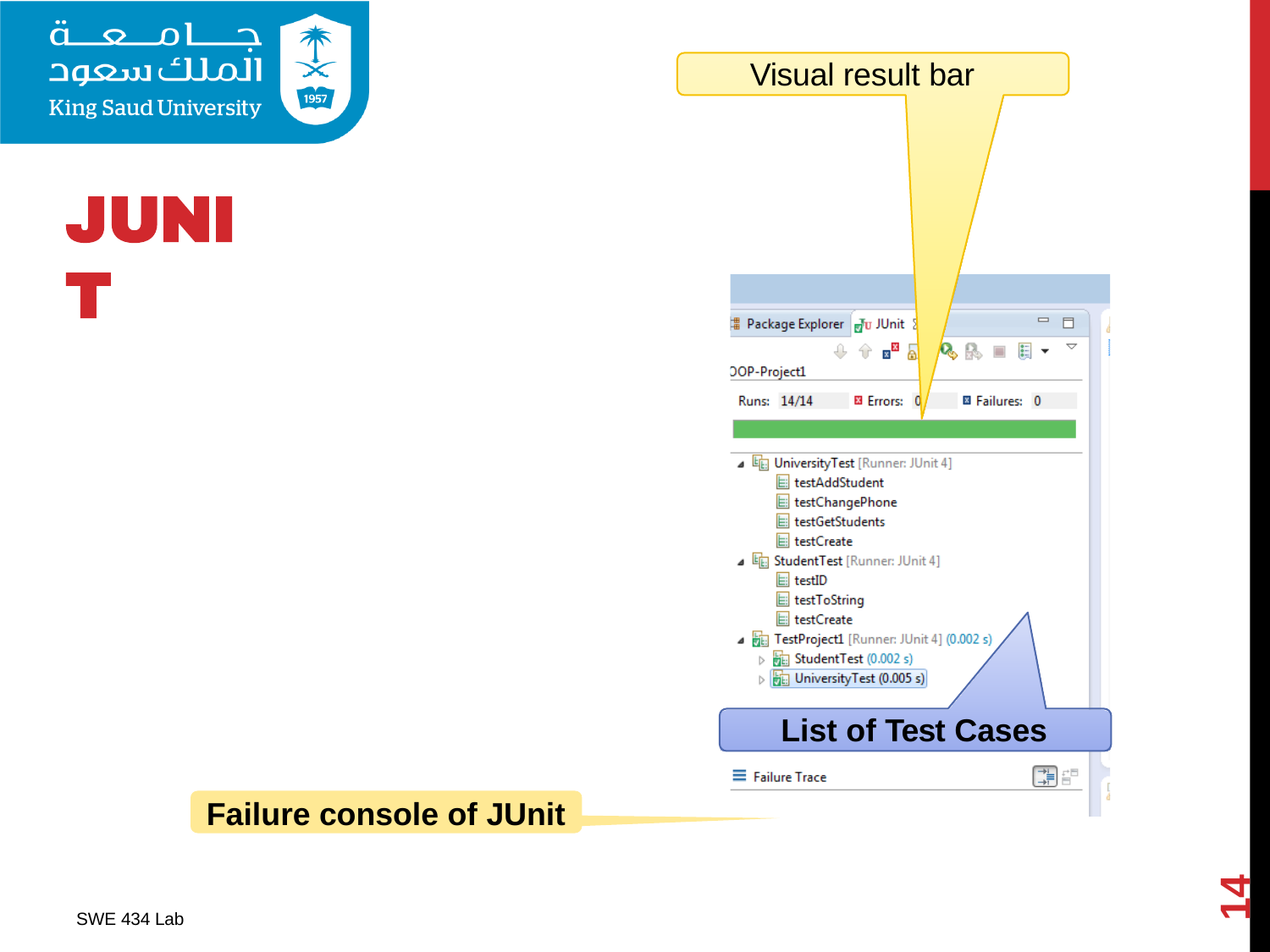

# Visual result bar
JUNIT

List of Test Cases

Failure console of JUnit

14
SWE 434 Lab